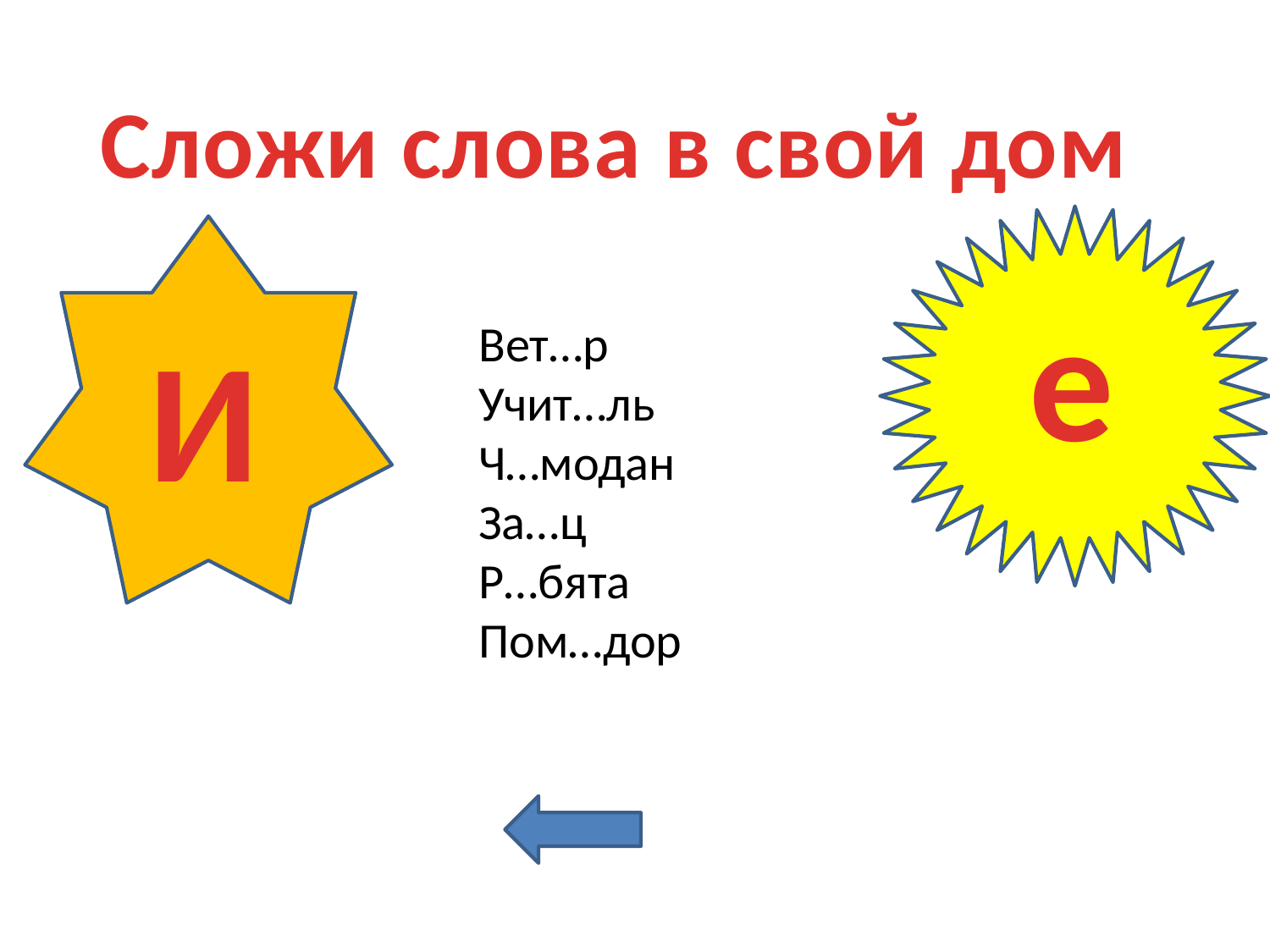

Сложи слова в свой дом

е
И
Вет…р
Учит…ль
Ч…модан
За…ц
Р…бята
Пом…дор